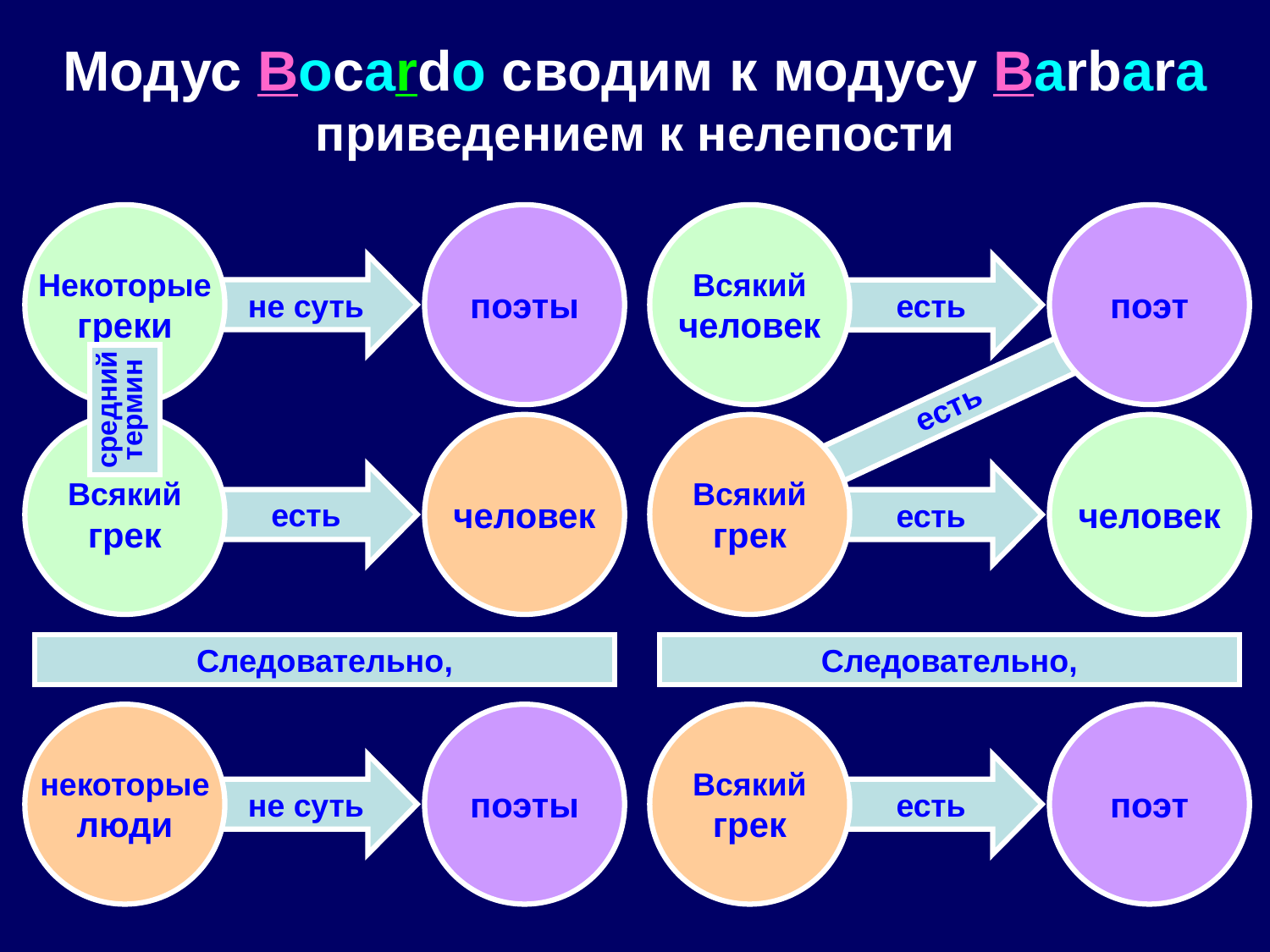

# Модус Bocardo сводим к модусу Barbara приведением к нелепости
Некоторые
греки
поэты
Всякий
человек
поэт
не суть
есть
средний
термин
есть
Всякий
грек
человек
Всякий
грек
человек
есть
есть
Следовательно,
Следовательно,
некоторые
люди
поэты
Всякий
грек
поэт
не суть
есть